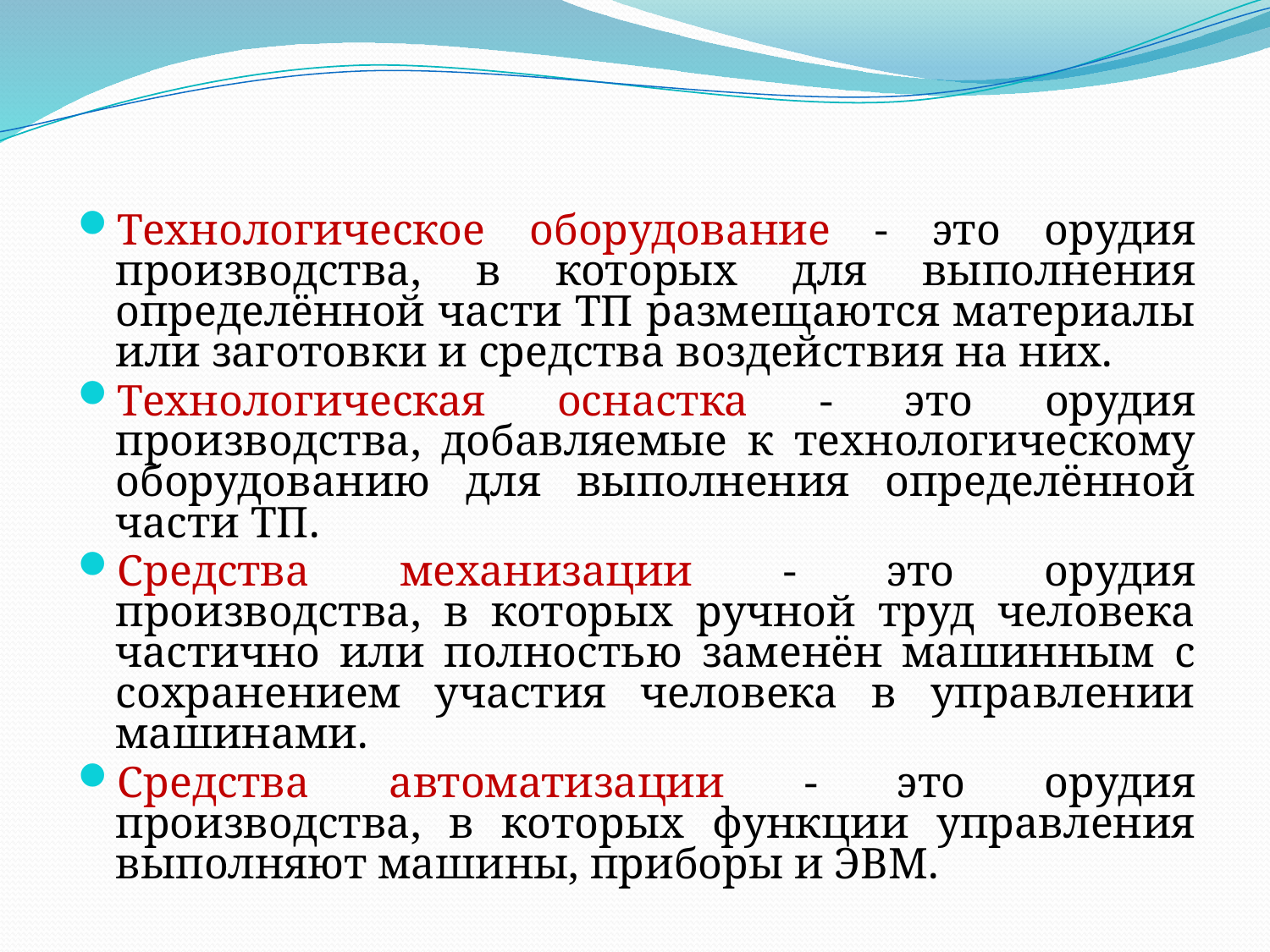

Технологическое оборудование - это орудия производства, в которых для выполнения определённой части ТП размещаются материалы или заготовки и средства воздействия на них.
Технологическая оснастка - это орудия производства, добавляемые к технологическому оборудованию для выполнения определённой части ТП.
Средства механизации - это орудия производства, в которых ручной труд человека частично или полностью заменён машинным с сохранением участия человека в управлении машинами.
Средства автоматизации - это орудия производства, в которых функции управления выполняют машины, приборы и ЭВМ.